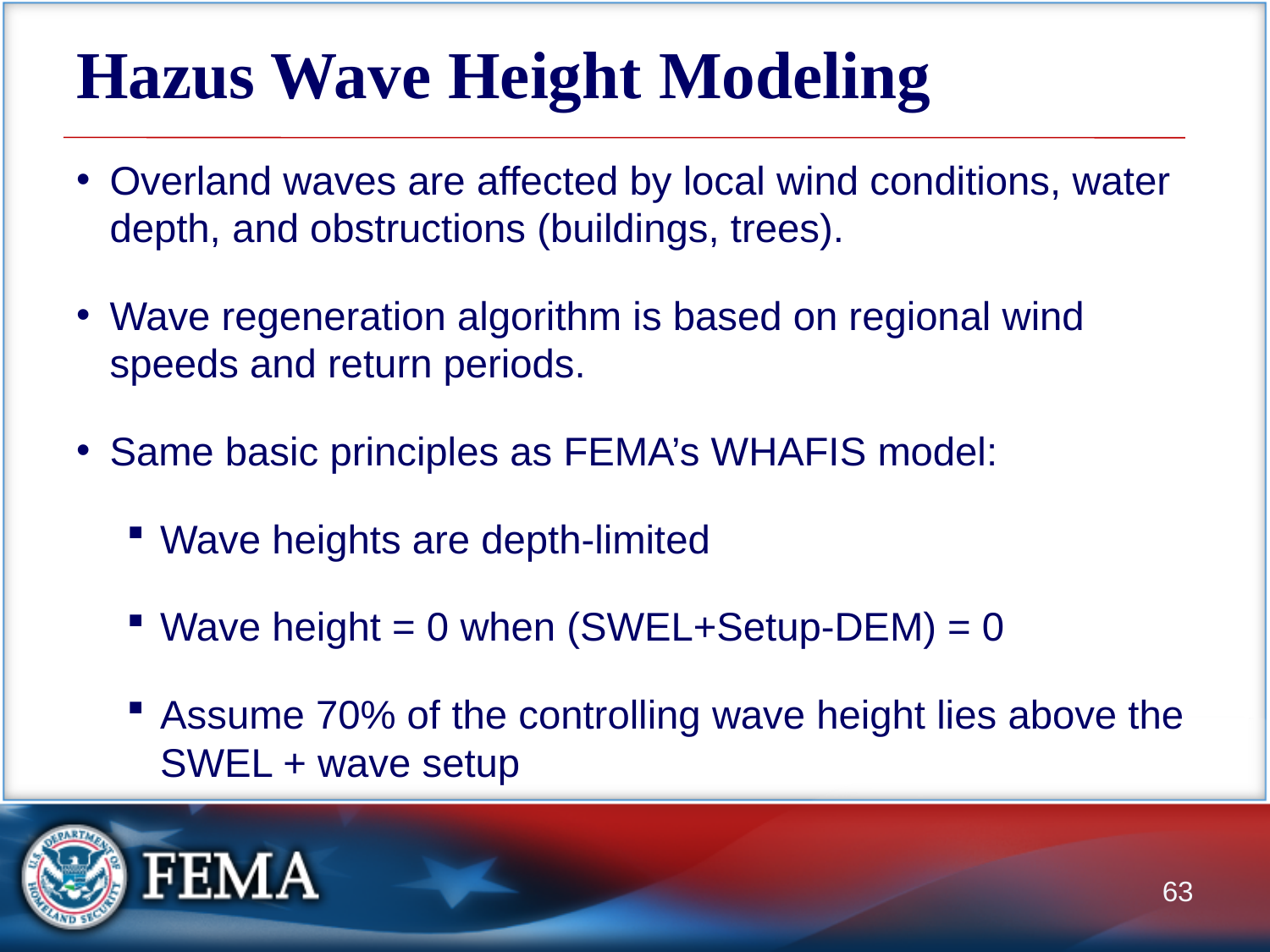

# Hazus Wave Height Modeling
Overland waves are affected by local wind conditions, water depth, and obstructions (buildings, trees).
Wave regeneration algorithm is based on regional wind speeds and return periods.
Same basic principles as FEMA’s WHAFIS model:
Wave heights are depth-limited
Wave height = 0 when (SWEL+Setup-DEM) = 0
Assume 70% of the controlling wave height lies above the SWEL + wave setup
63